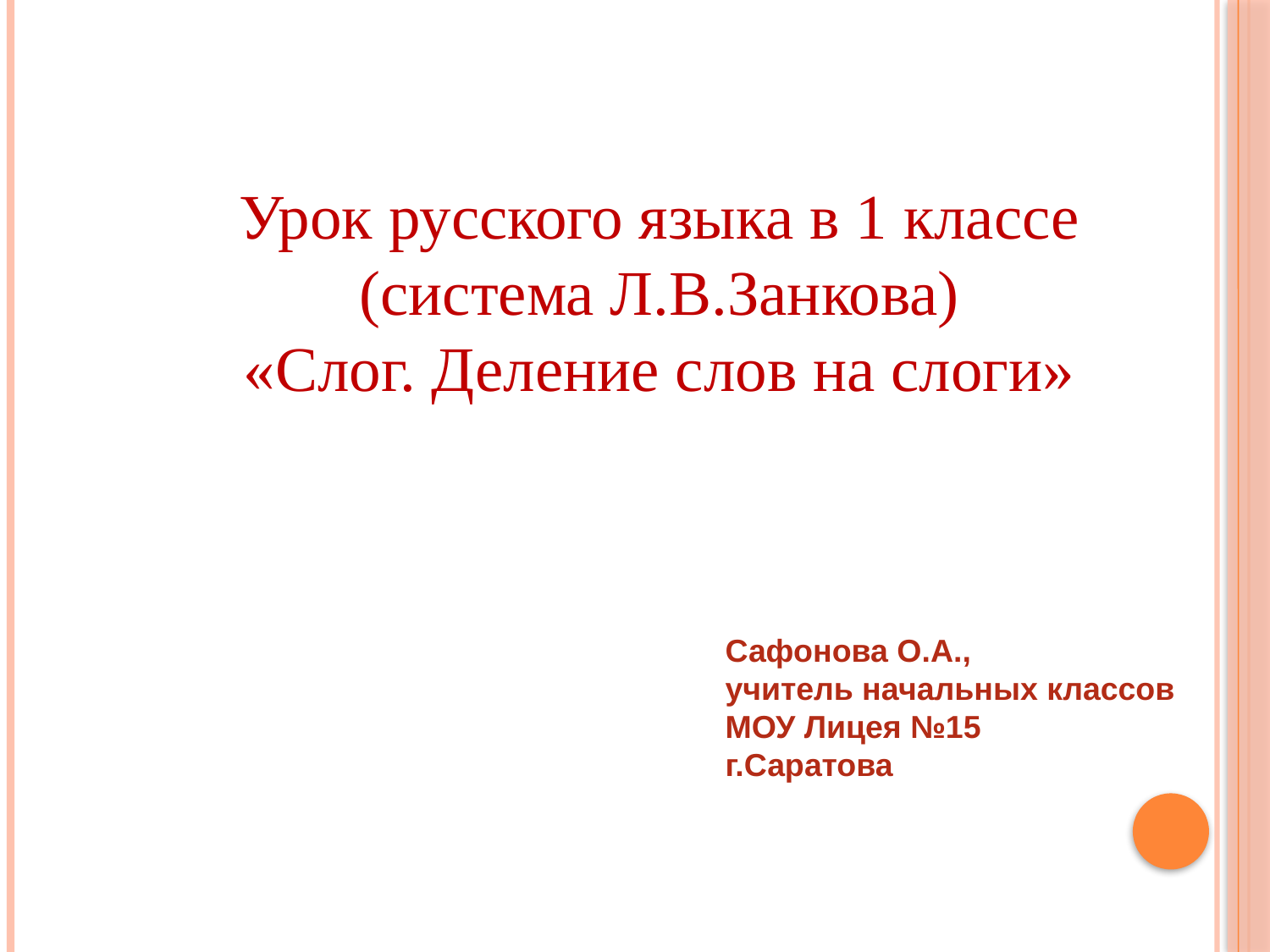

Урок русского языка в 1 классе
(система Л.В.Занкова)
«Слог. Деление слов на слоги»
Сафонова О.А.,
учитель начальных классов
МОУ Лицея №15
г.Саратова